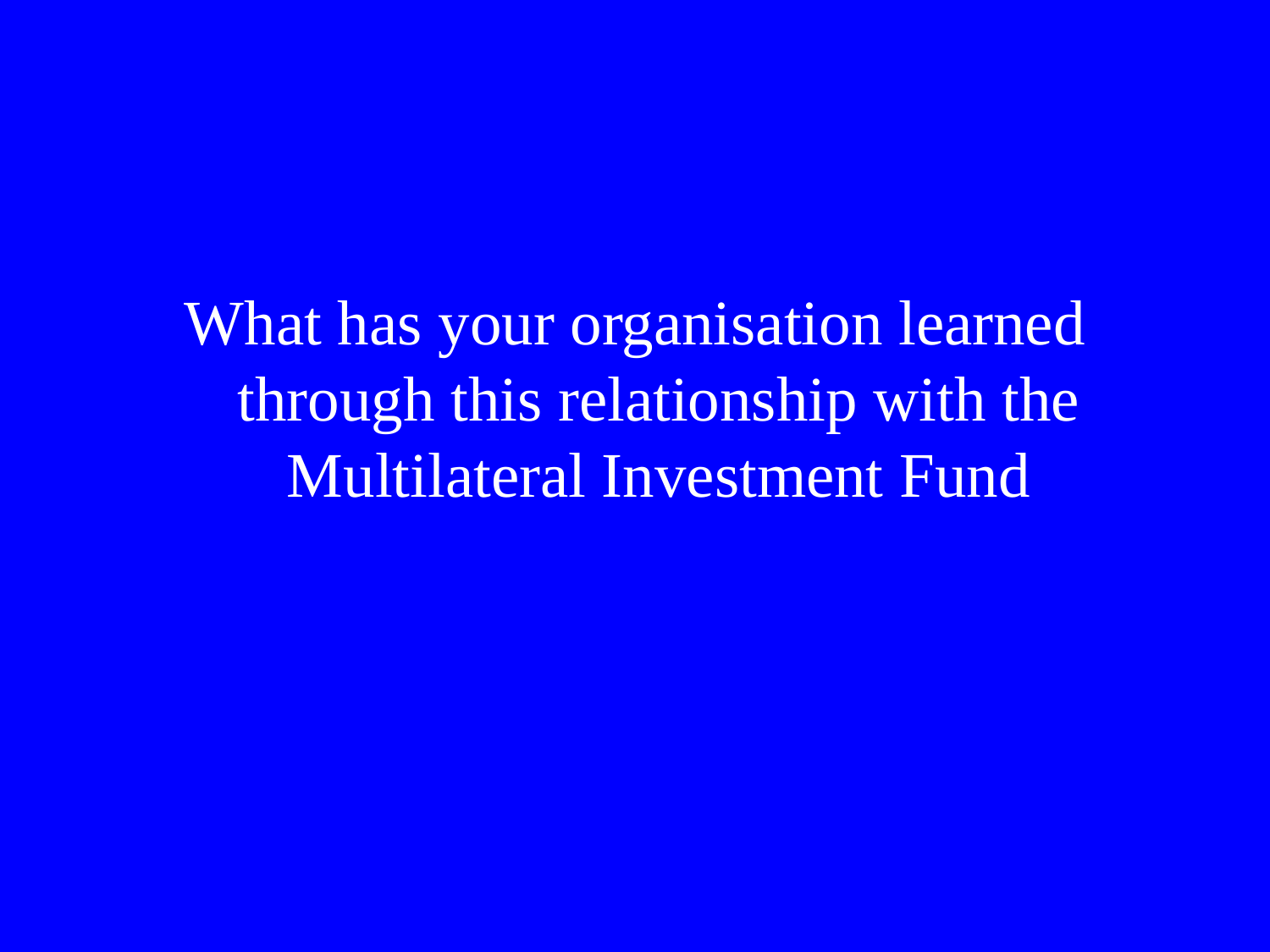

#
What has your organisation learned through this relationship with the Multilateral Investment Fund